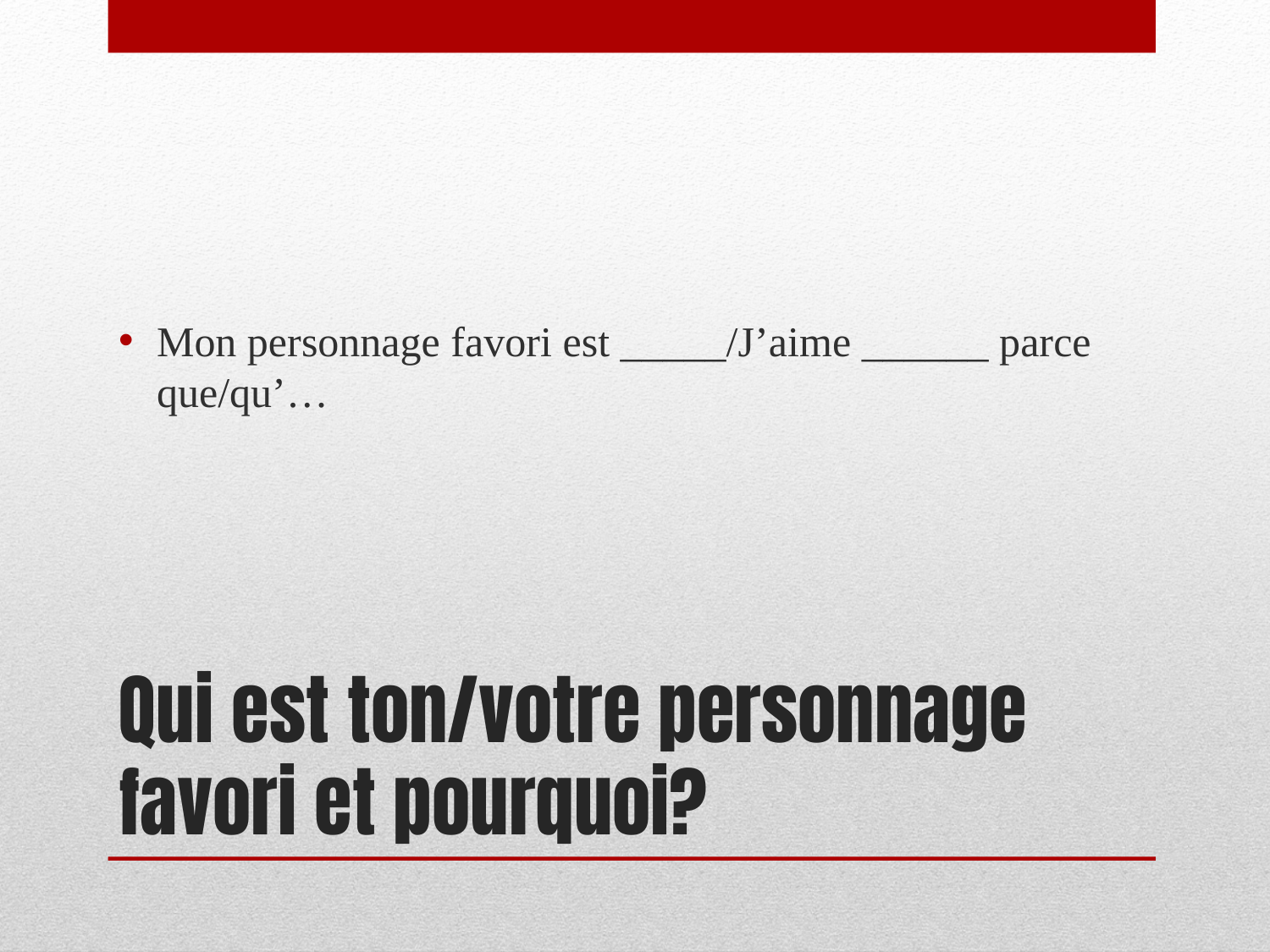

Mon personnage favori est _____/J’aime ______ parce que/qu’…
# Qui est ton/votre personnage favori et pourquoi?